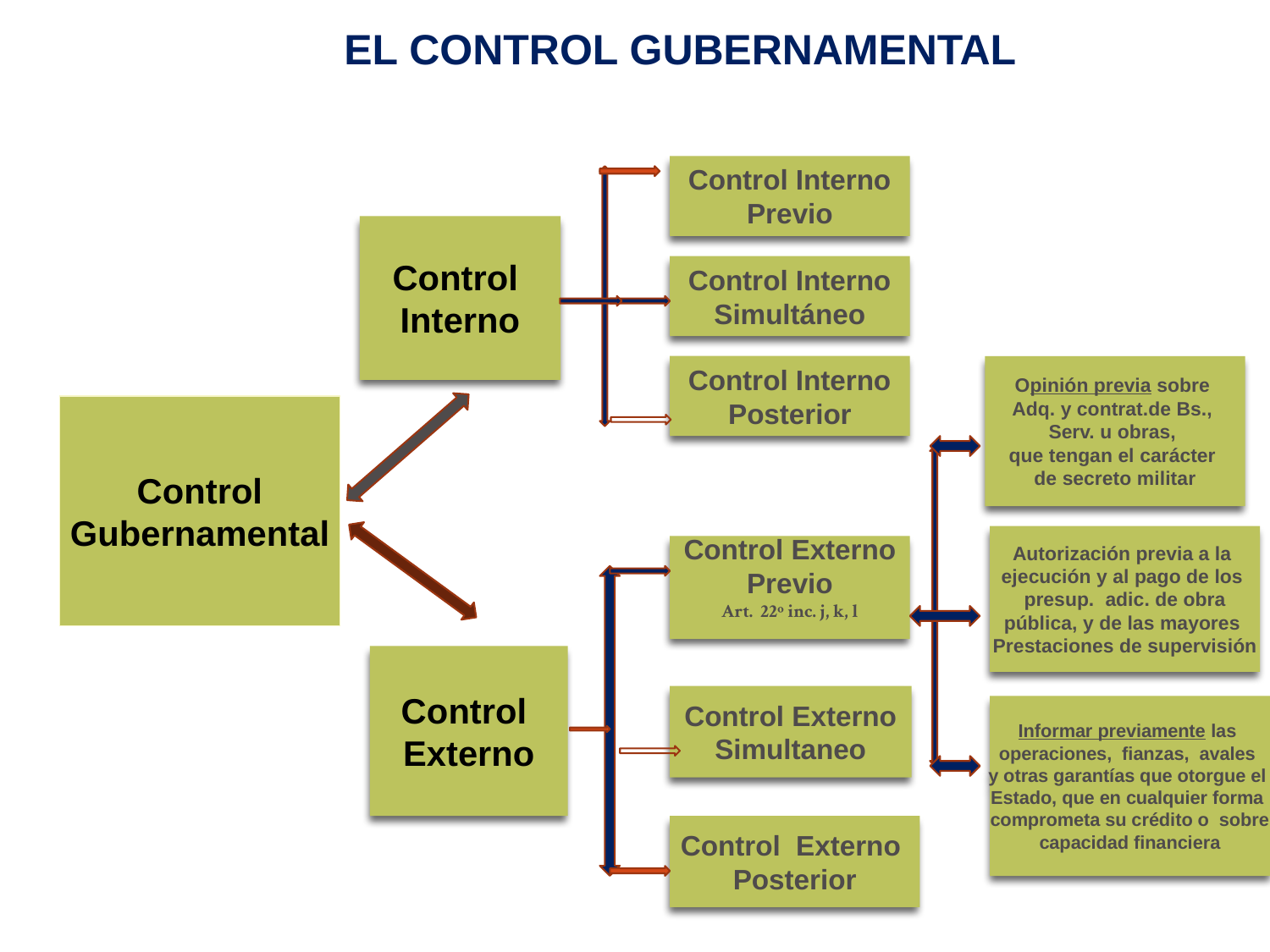

EL CONTROL GUBERNAMENTAL
Control Interno
Previo

Control
Interno
Control
Gubernamental
Control
Externo
Control Interno
Simultáneo

Opinión previa sobre
Adq. y contrat.de Bs.,
Serv. u obras,
que tengan el carácter
de secreto militar
Autorización previa a la
ejecución y al pago de los
 presup.  adic. de obra
pública, y de las mayores
Prestaciones de supervisión
Control Externo
Previo
Art.  22º inc. j, k, l

Control Externo
Simultaneo
Informar previamente las
operaciones,  fianzas,  avales
y otras garantías que otorgue el
Estado, que en cualquier forma
comprometa su crédito o  sobre
capacidad financiera
Control  Externo
Posterior
Control Interno
Posterior